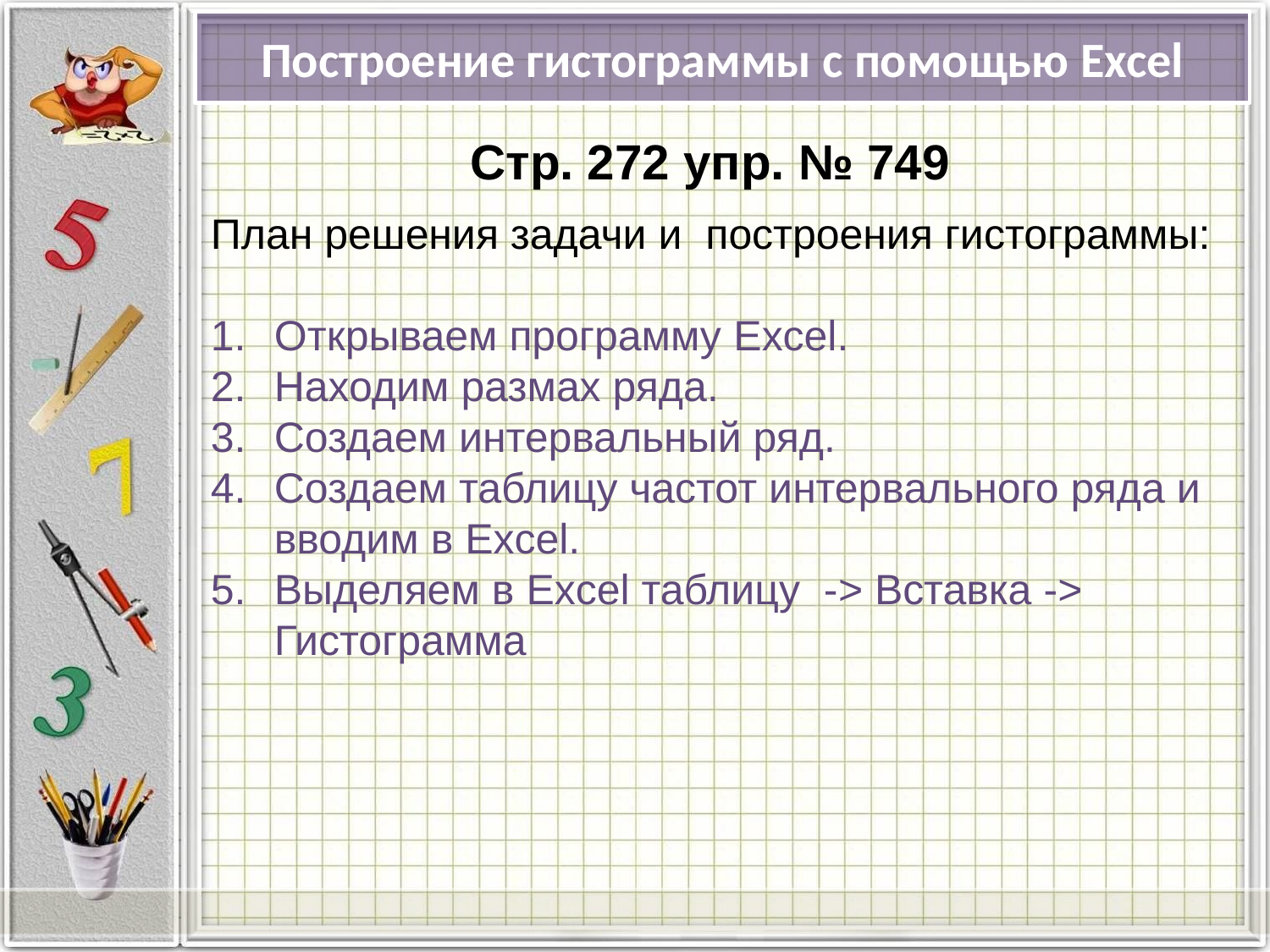

Построение гистограммы с помощью Excel
Стр. 272 упр. № 749
План решения задачи и  построения гистограммы:

Открываем программу Excel.
Находим размах ряда.
Создаем интервальный ряд.
Создаем таблицу частот интервального ряда и вводим в Excel.
Выделяем в Excel таблицу  -> Вставка -> Гистограмма